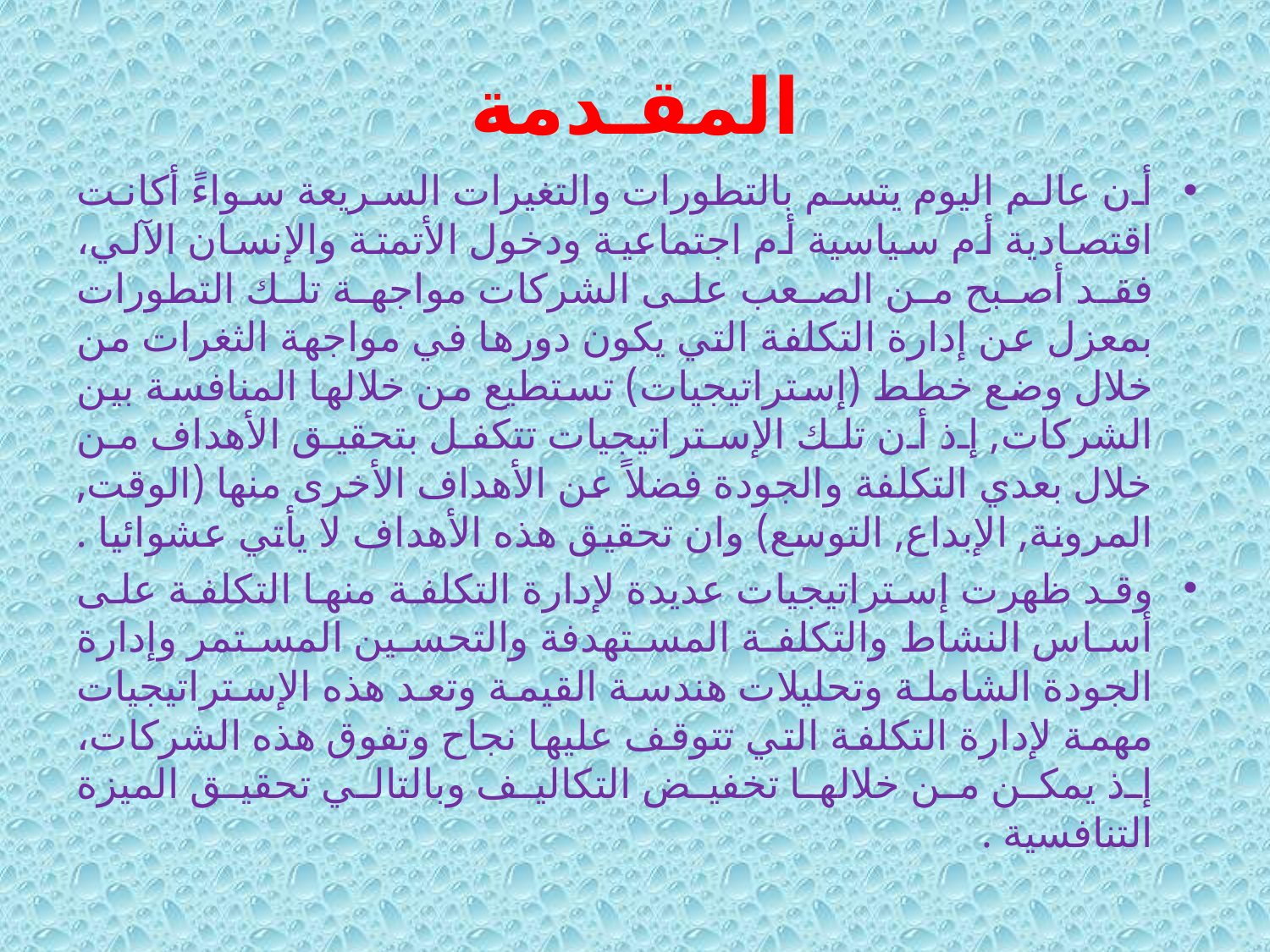

# المقـدمة
أن عالم اليوم يتسم بالتطورات والتغيرات السريعة سواءً أكانت اقتصادية أم سياسية أم اجتماعية ودخول الأتمتة والإنسان الآلي، فقد أصبح من الصعب على الشركات مواجهة تلك التطورات بمعزل عن إدارة التكلفة التي يكون دورها في مواجهة الثغرات من خلال وضع خطط (إستراتيجيات) تستطيع من خلالها المنافسة بين الشركات, إذ أن تلك الإستراتيجيات تتكفل بتحقيق الأهداف من خلال بعدي التكلفة والجودة فضلاً عن الأهداف الأخرى منها (الوقت, المرونة, الإبداع, التوسع) وان تحقيق هذه الأهداف لا يأتي عشوائيا .
وقد ظهرت إستراتيجيات عديدة لإدارة التكلفة منها التكلفة على أساس النشاط والتكلفة المستهدفة والتحسين المستمر وإدارة الجودة الشاملة وتحليلات هندسة القيمة وتعد هذه الإستراتيجيات مهمة لإدارة التكلفة التي تتوقف عليها نجاح وتفوق هذه الشركات، إذ يمكن من خلالها تخفيض التكاليف وبالتالي تحقيق الميزة التنافسية .